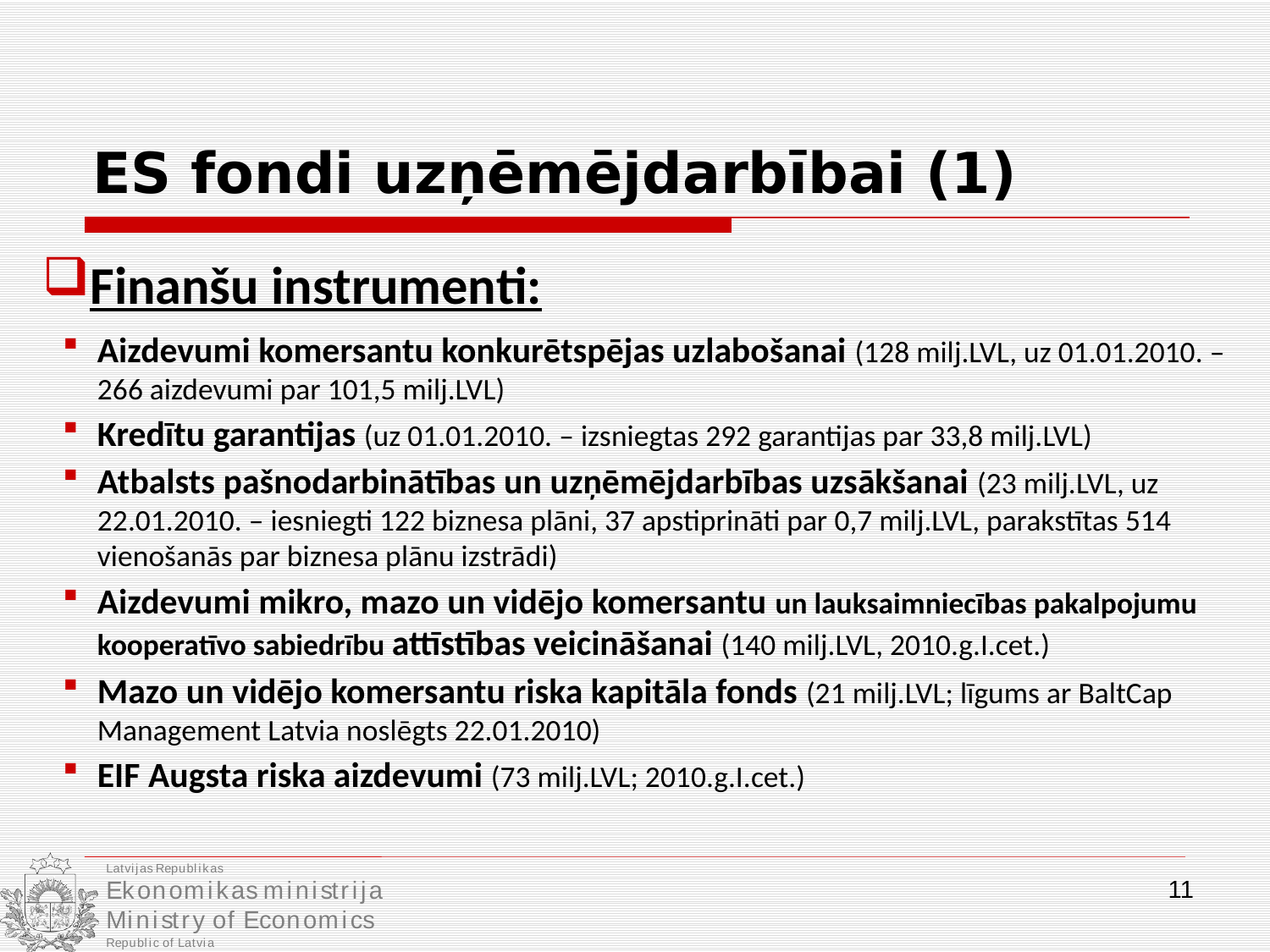

ES fondi uzņēmējdarbībai (1)
Finanšu instrumenti:
Aizdevumi komersantu konkurētspējas uzlabošanai (128 milj.LVL, uz 01.01.2010. – 266 aizdevumi par 101,5 milj.LVL)
Kredītu garantijas (uz 01.01.2010. – izsniegtas 292 garantijas par 33,8 milj.LVL)
Atbalsts pašnodarbinātības un uzņēmējdarbības uzsākšanai (23 milj.LVL, uz 22.01.2010. – iesniegti 122 biznesa plāni, 37 apstiprināti par 0,7 milj.LVL, parakstītas 514 vienošanās par biznesa plānu izstrādi)
Aizdevumi mikro, mazo un vidējo komersantu un lauksaimniecības pakalpojumu kooperatīvo sabiedrību attīstības veicināšanai (140 milj.LVL, 2010.g.I.cet.)
Mazo un vidējo komersantu riska kapitāla fonds (21 milj.LVL; līgums ar BaltCap Management Latvia noslēgts 22.01.2010)
EIF Augsta riska aizdevumi (73 milj.LVL; 2010.g.I.cet.)

11